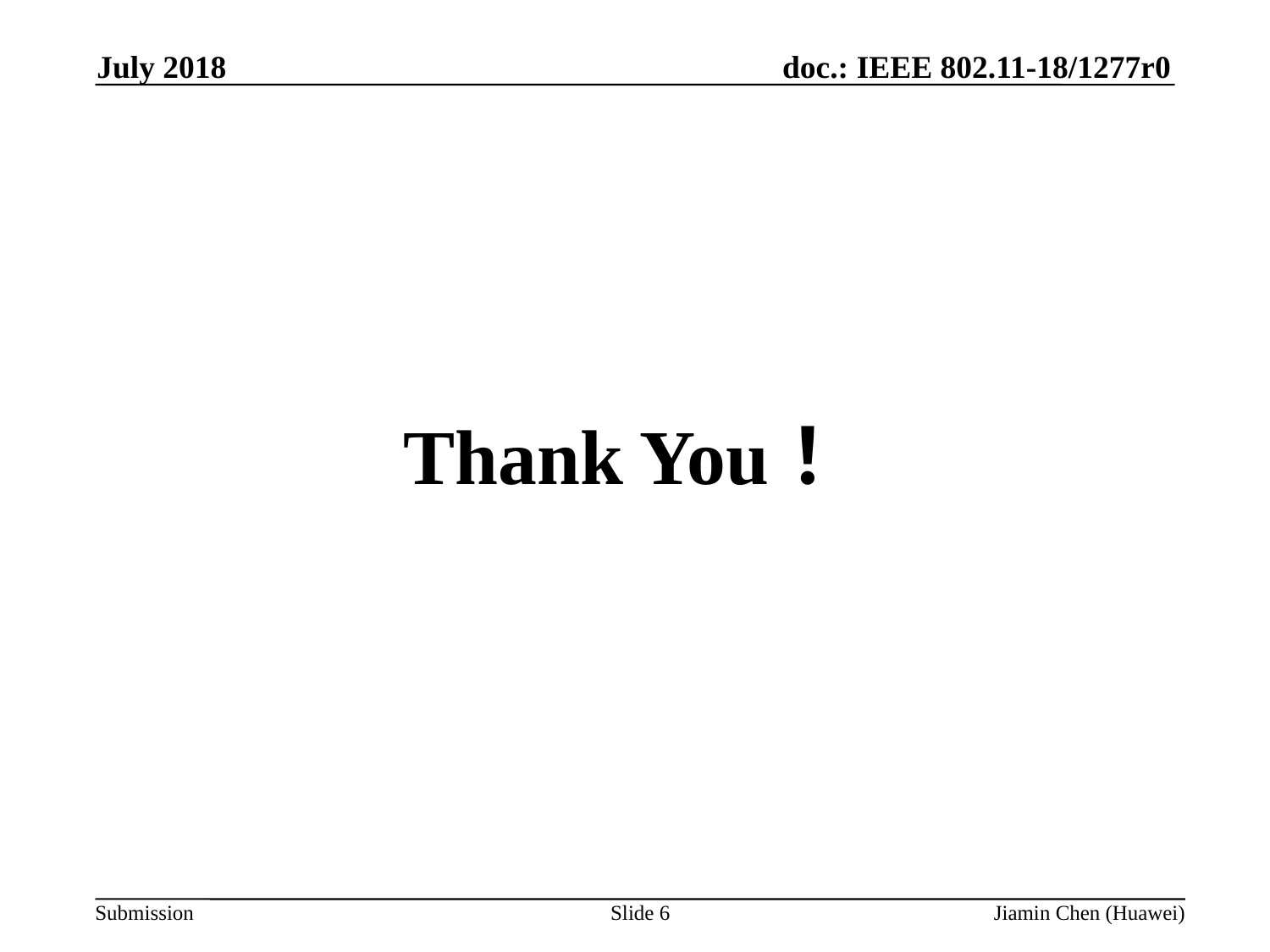

July 2018
#

Thank You！
Slide 6
Jiamin Chen (Huawei)